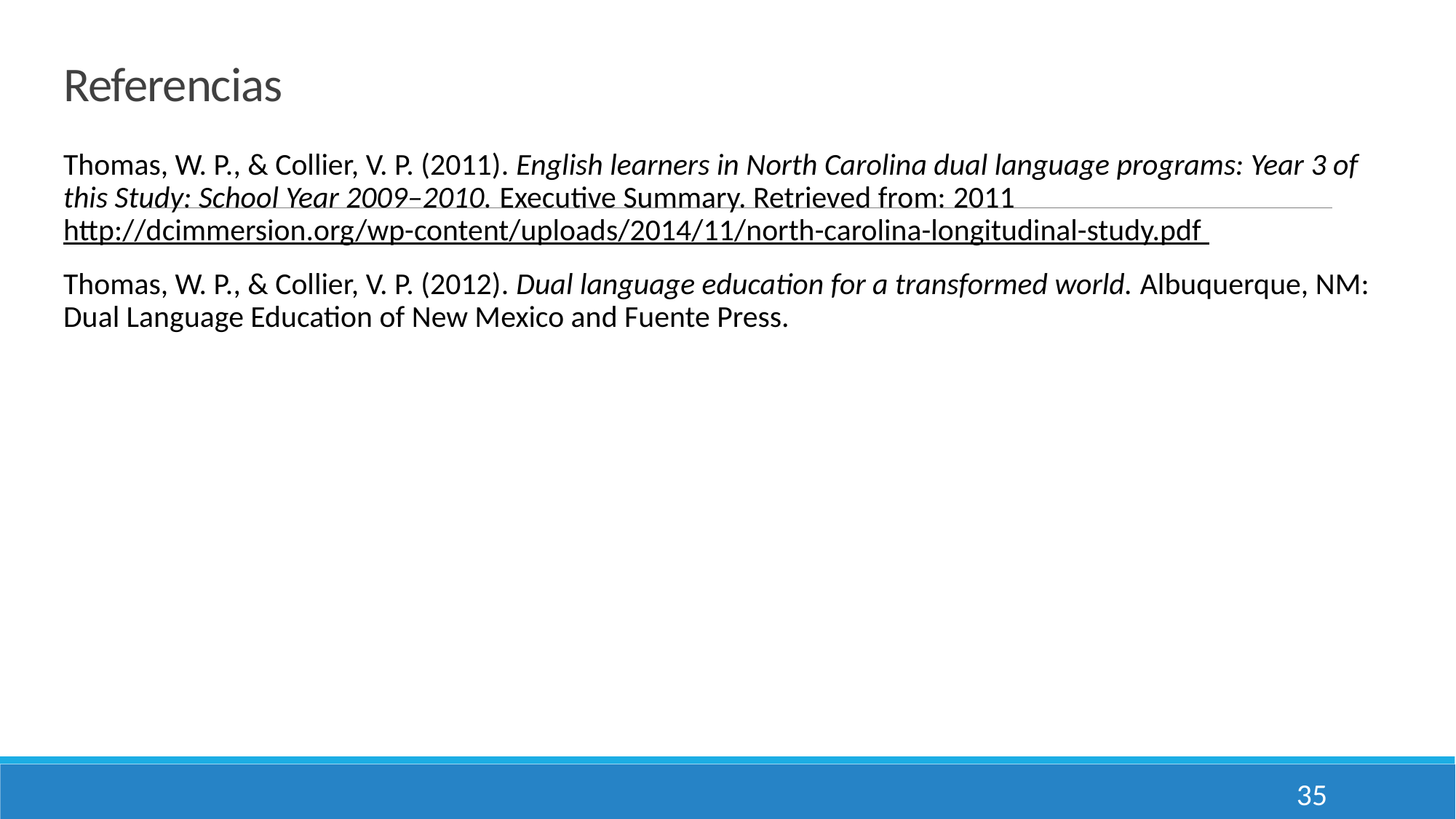

# Referencias
Thomas, W. P., & Collier, V. P. (2011). English learners in North Carolina dual language programs: Year 3 of this Study: School Year 2009–2010. Executive Summary. Retrieved from: 2011 http://dcimmersion.org/wp-content/uploads/2014/11/north-carolina-longitudinal-study.pdf
Thomas, W. P., & Collier, V. P. (2012). Dual language education for a transformed world. Albuquerque, NM: Dual Language Education of New Mexico and Fuente Press.

35